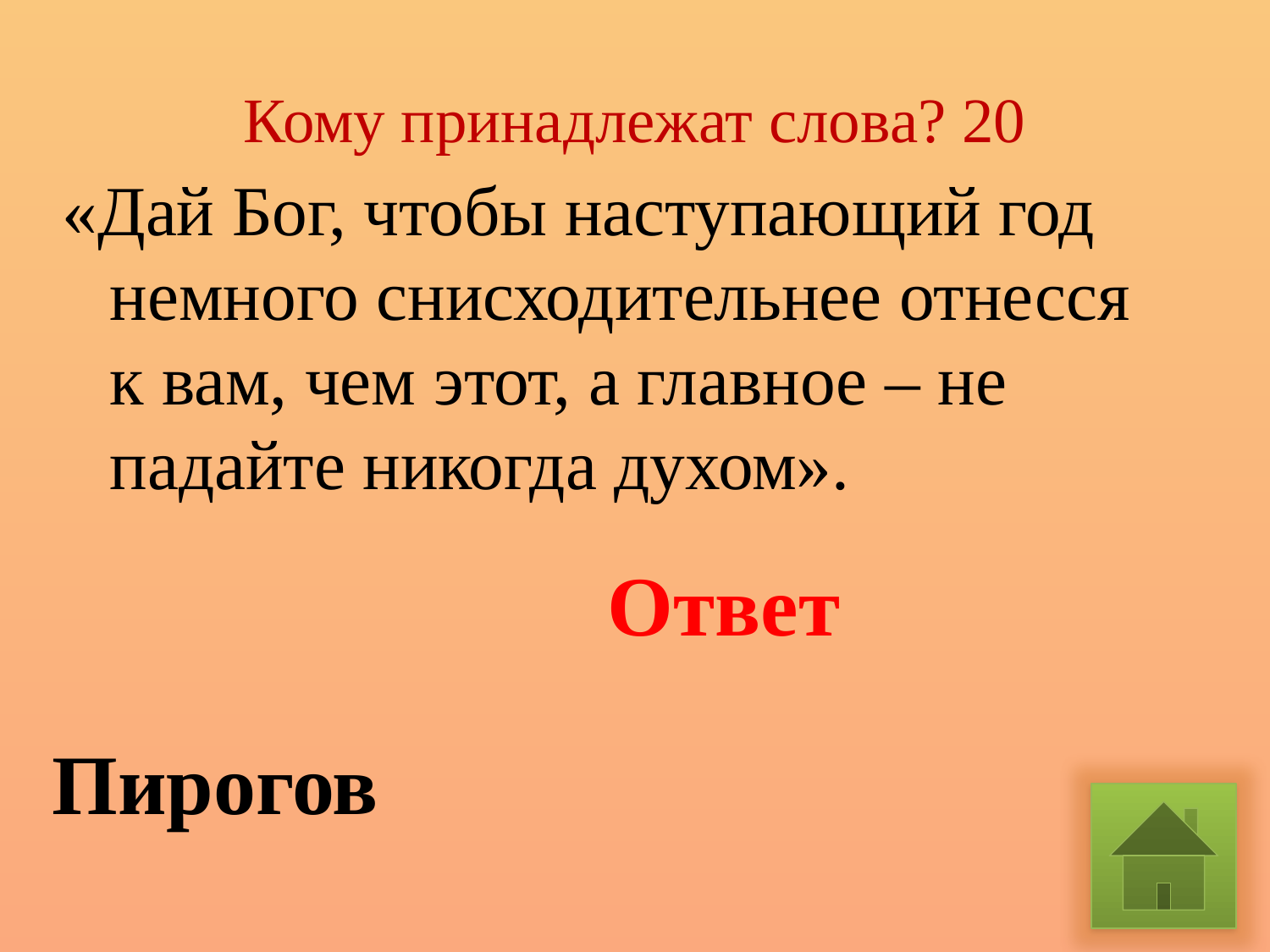

# Кому принадлежат слова? 20
«Дай Бог, чтобы наступающий год немного снисходительнее отнесся к вам, чем этот, а главное – не падайте никогда духом».
Ответ
Пирогов